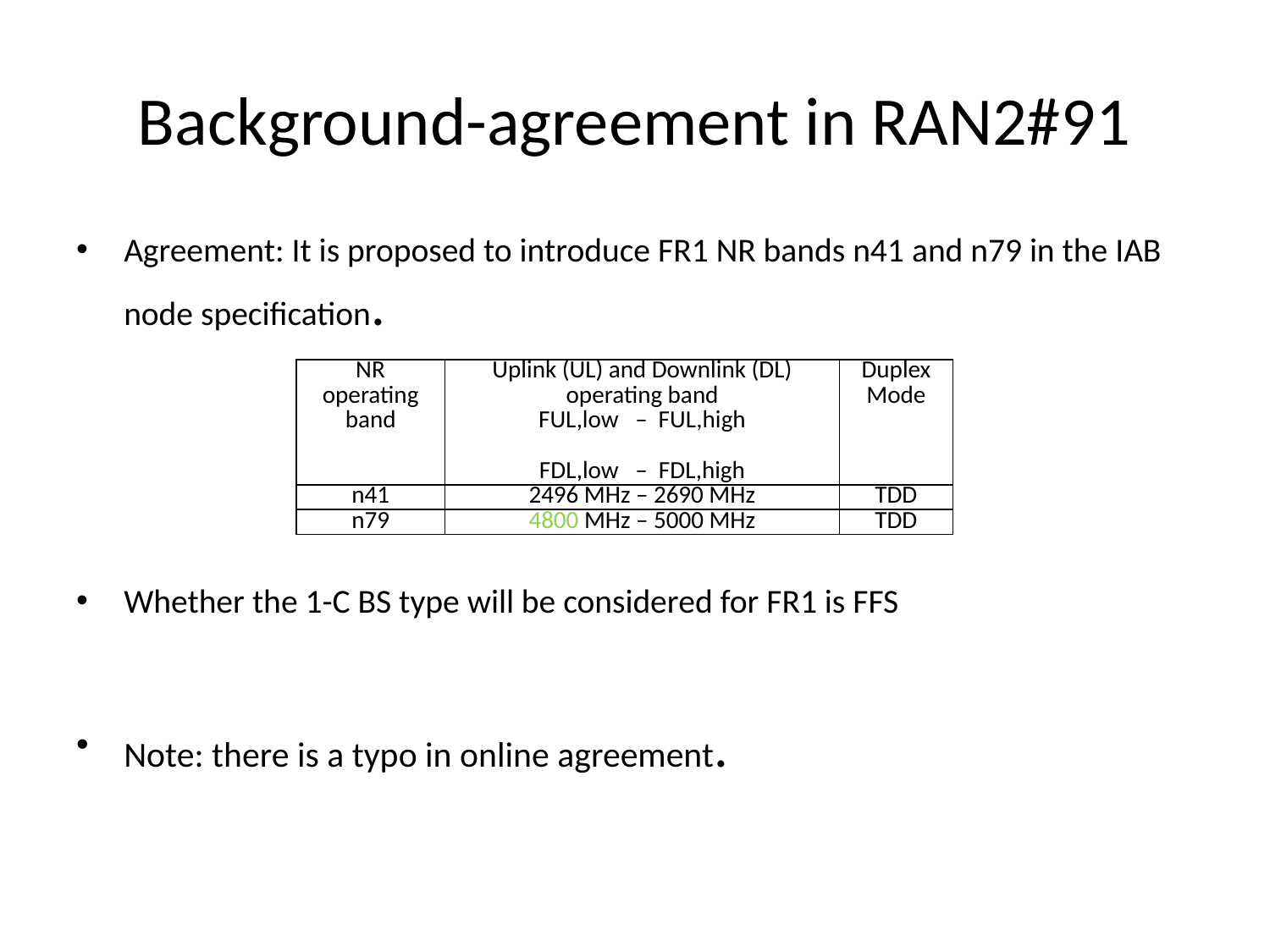

# Background-agreement in RAN2#91
Agreement: It is proposed to introduce FR1 NR bands n41 and n79 in the IAB node specification.

Whether the 1-C BS type will be considered for FR1 is FFS

Note: there is a typo in online agreement.
| NR operating band | Uplink (UL) and Downlink (DL) operating band FUL,low – FUL,high FDL,low – FDL,high | Duplex Mode |
| --- | --- | --- |
| n41 | 2496 MHz – 2690 MHz | TDD |
| n79 | 4800 MHz – 5000 MHz | TDD |